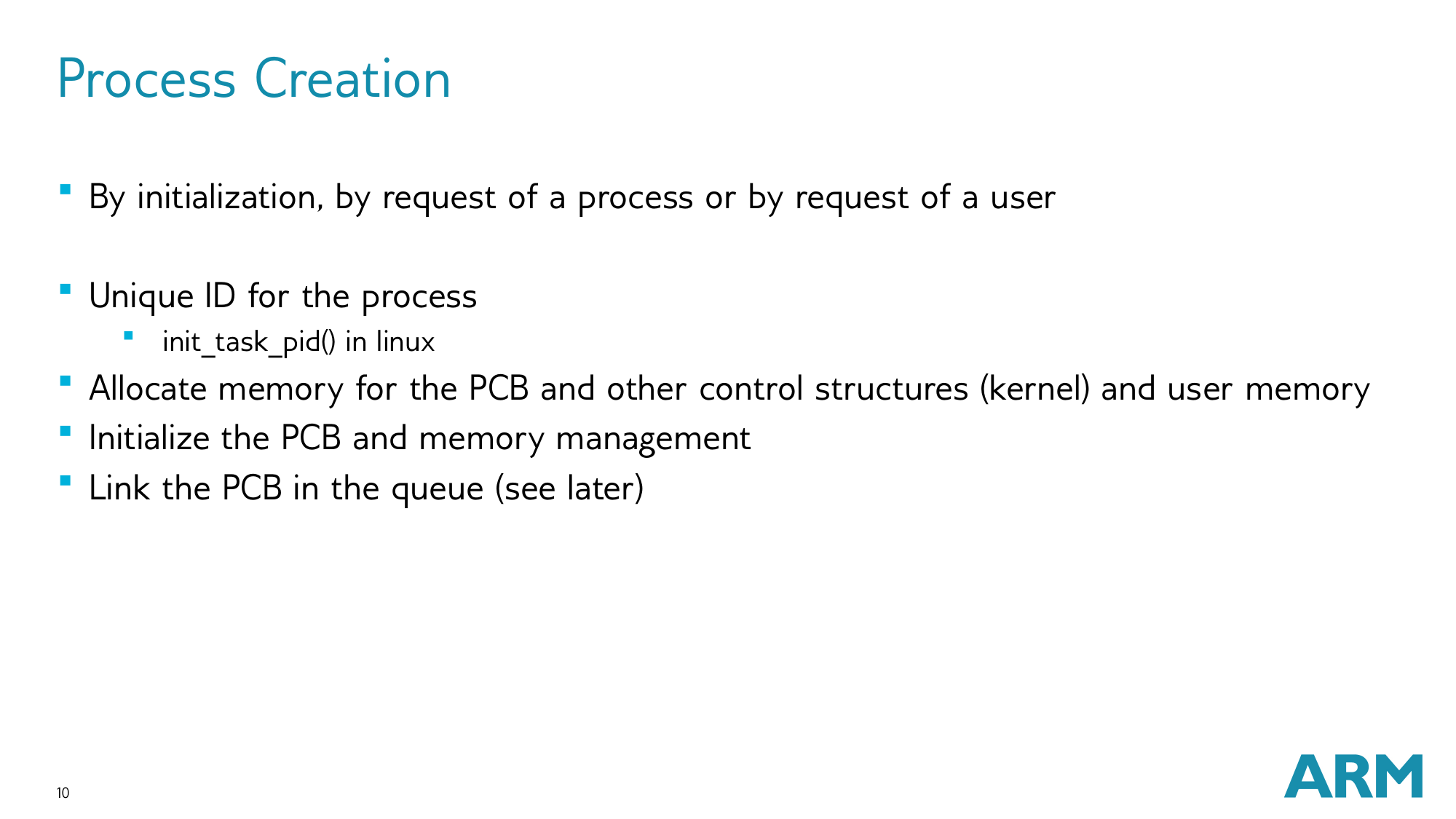

# Process Creation
By initialization, by request of a process or by request of a user

Unique ID for the process
 init_task_pid() in linux
Allocate memory for the PCB and other control structures (kernel) and user memory
Initialize the PCB and memory management
Link the PCB in the queue (see later)